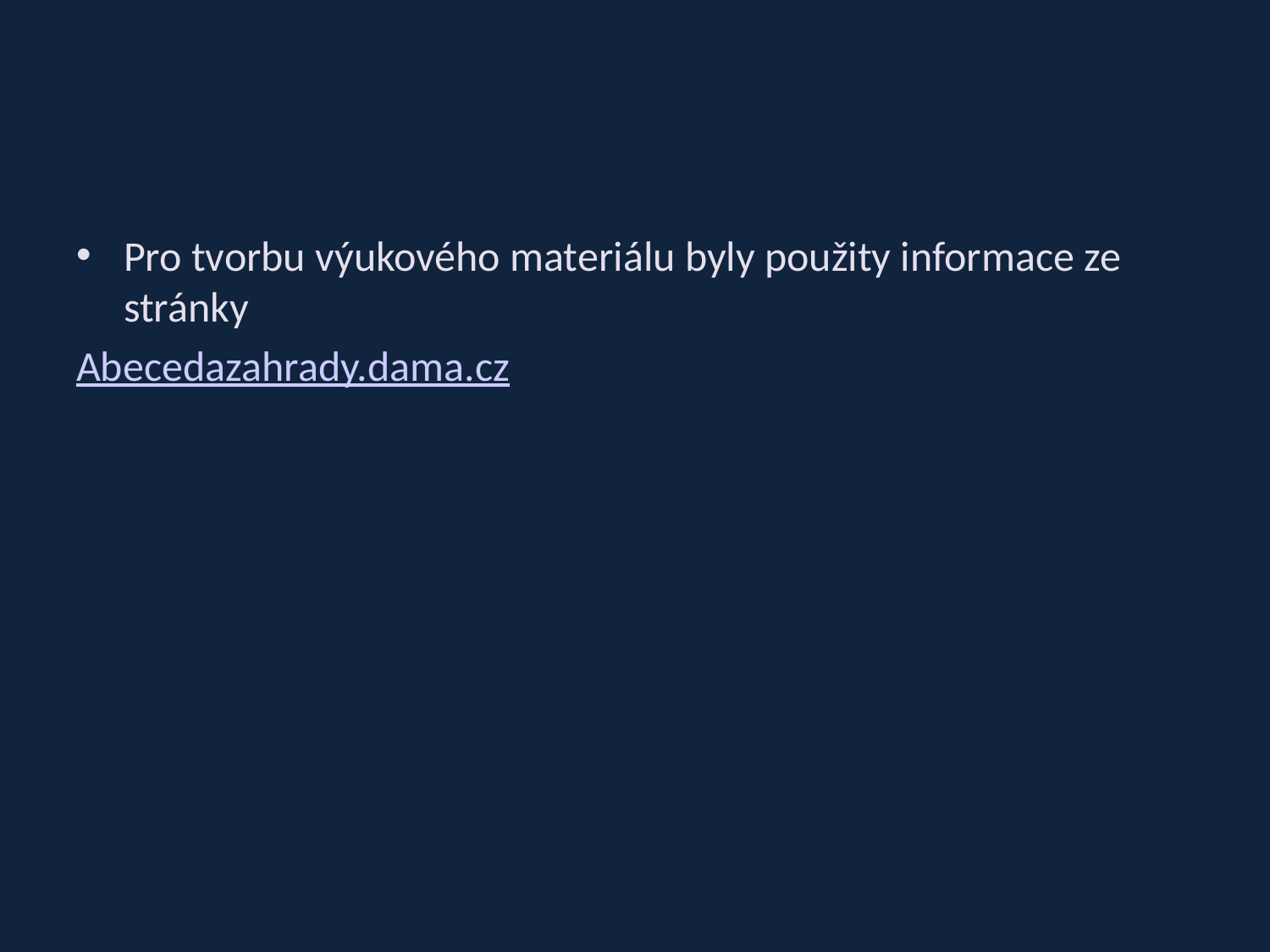

#
Pro tvorbu výukového materiálu byly použity informace ze stránky
Abecedazahrady.dama.cz